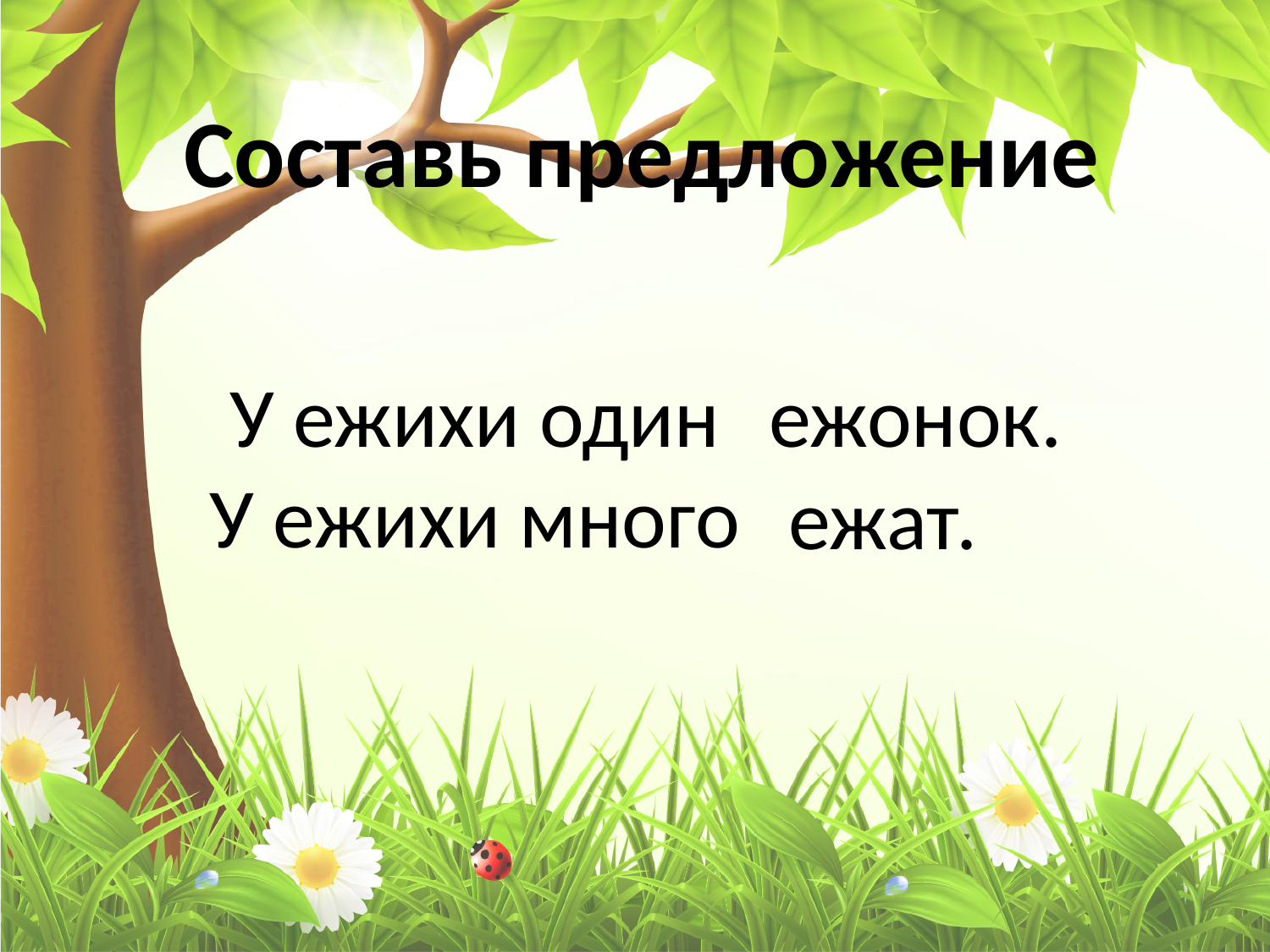

Составь предложение
У ежихи один
У ежихи много
ежонок.
ежат.